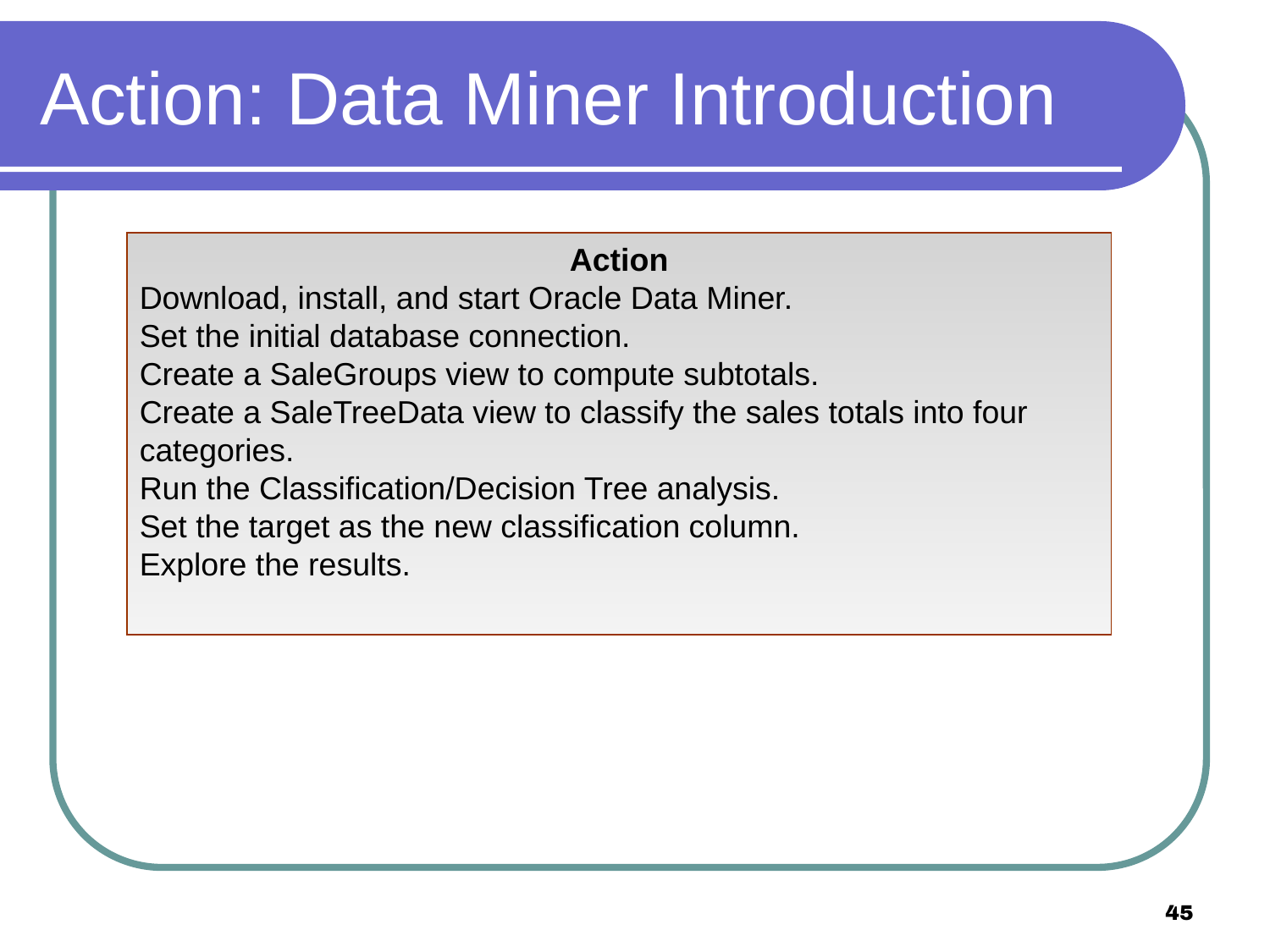

# Action: Data Miner Introduction
Action
Download, install, and start Oracle Data Miner.
Set the initial database connection.
Create a SaleGroups view to compute subtotals.
Create a SaleTreeData view to classify the sales totals into four categories.
Run the Classification/Decision Tree analysis.
Set the target as the new classification column.
Explore the results.
45